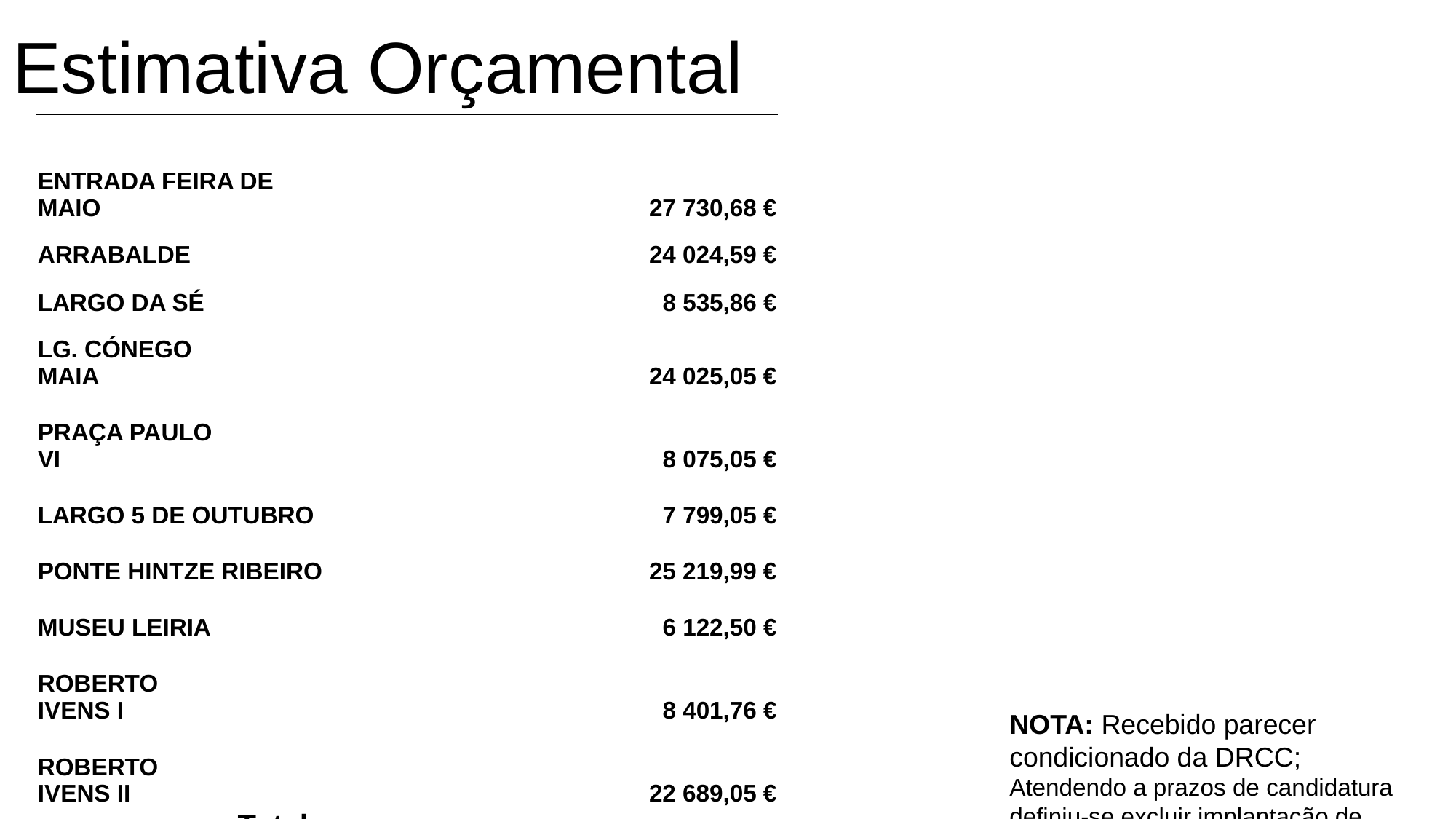

# Estimativa Orçamental
0
|  |  |  |  |  |  |
| --- | --- | --- | --- | --- | --- |
| ENTRADA FEIRA DE MAIO |  |  |  |  | 27 730,68 € |
|  |  |  |  |  |  |
| ARRABALDE |  |  |  |  | 24 024,59 € |
|  |  |  |  |  |  |
| LARGO DA SÉ |  |  |  |  | 8 535,86 € |
|  |  |  |  |  |  |
| LG. CÓNEGO MAIA |  |  |  |  | 24 025,05 € |
|  |  |  |  |  |  |
| PRAÇA PAULO VI |  |  |  |  | 8 075,05 € |
|  |  |  |  |  |  |
| LARGO 5 DE OUTUBRO |  |  |  |  | 7 799,05 € |
|  |  |  |  |  |  |
| PONTE HINTZE RIBEIRO |  |  |  |  | 25 219,99 € |
|  |  |  |  |  |  |
| MUSEU LEIRIA |  |  |  |  | 6 122,50 € |
|  |  |  |  |  |  |
| ROBERTO IVENS I |  |  |  |  | 8 401,76 € |
|  |  |  |  |  |  |
| ROBERTO IVENS II |  |  |  |  | 22 689,05 € |
|  |  | Total s/ IVA |  |  | 162 623,58€ |
|  |  | Total c/ IVA |  |  | 200 027,00€ |

NOTA: Recebido parecer condicionado da DRCC;
Atendendo a prazos de candidatura definiu-se excluir implantação de peças de mobiliário urbano que implicassem trabalhos de arqueologia